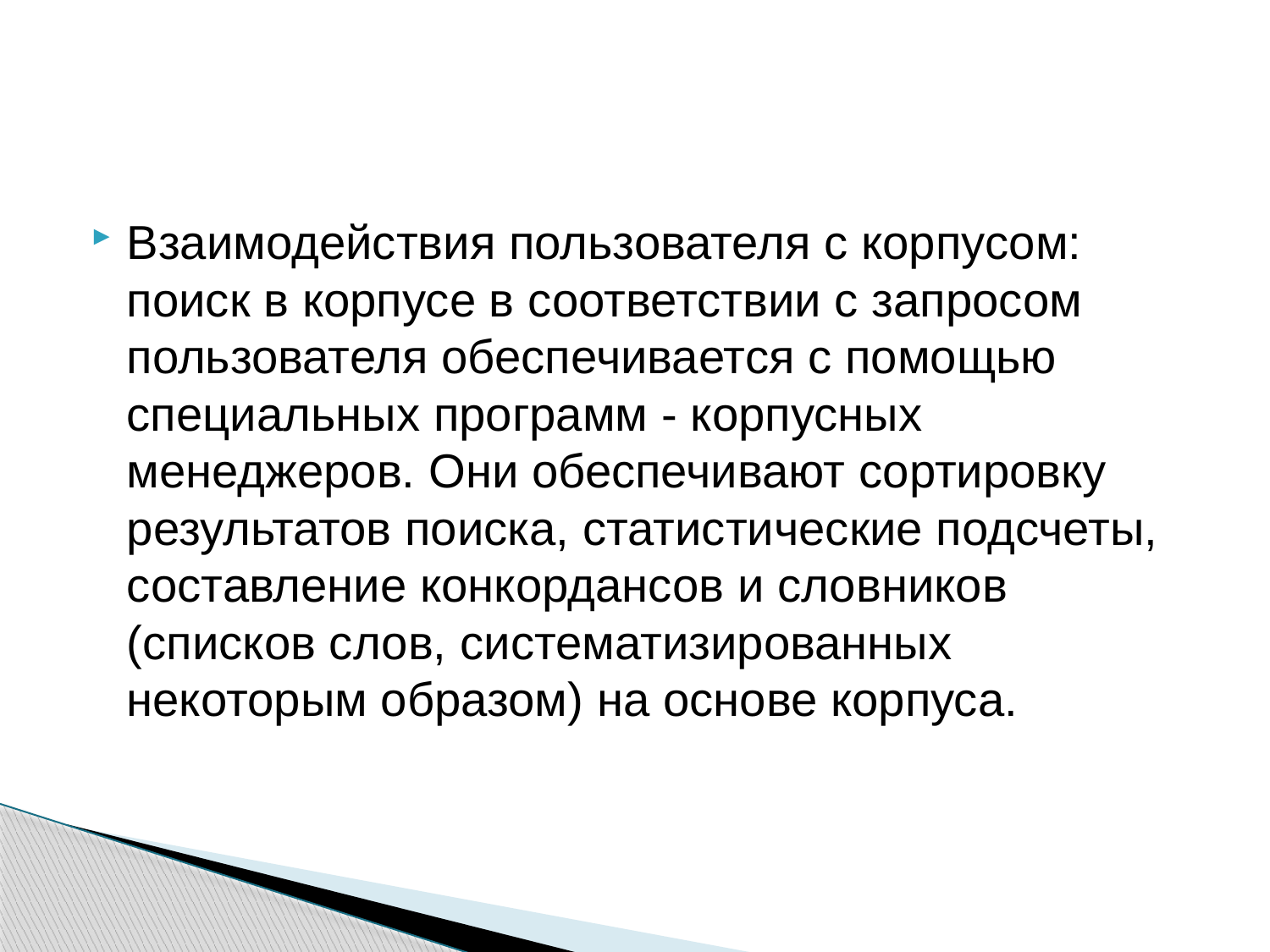

#
Взаимодействия пользователя с корпусом: поиск в корпусе в соответствии с запросом пользователя обеспечивается с помощью специальных программ - корпусных менеджеров. Они обеспечивают сортировку результатов поиска, статистические подсчеты, составление конкордансов и словников (списков слов, систематизированных некоторым образом) на основе корпуса.